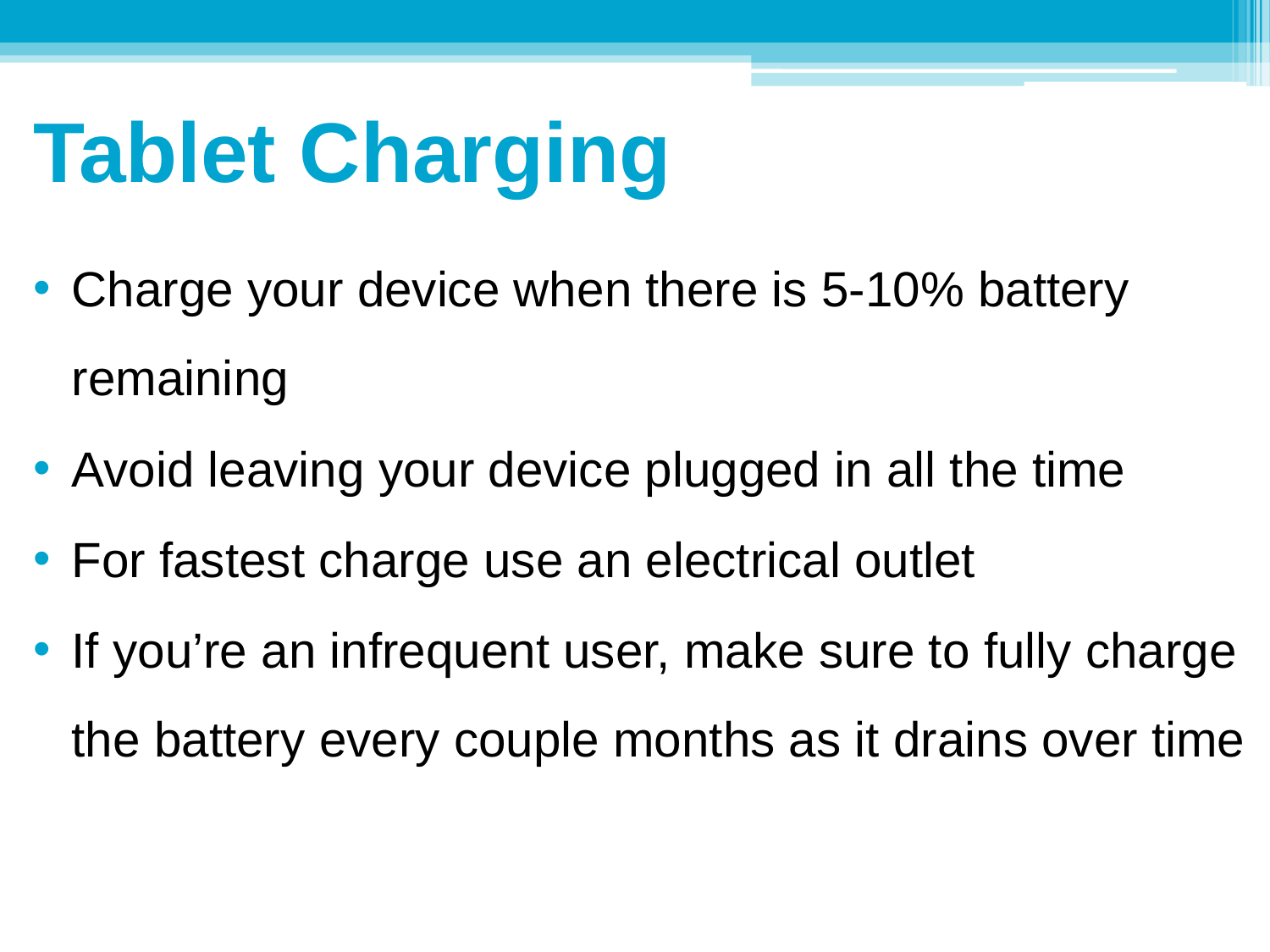

# Tablet Charging
Charge your device when there is 5-10% battery remaining
Avoid leaving your device plugged in all the time
For fastest charge use an electrical outlet
If you’re an infrequent user, make sure to fully charge the battery every couple months as it drains over time